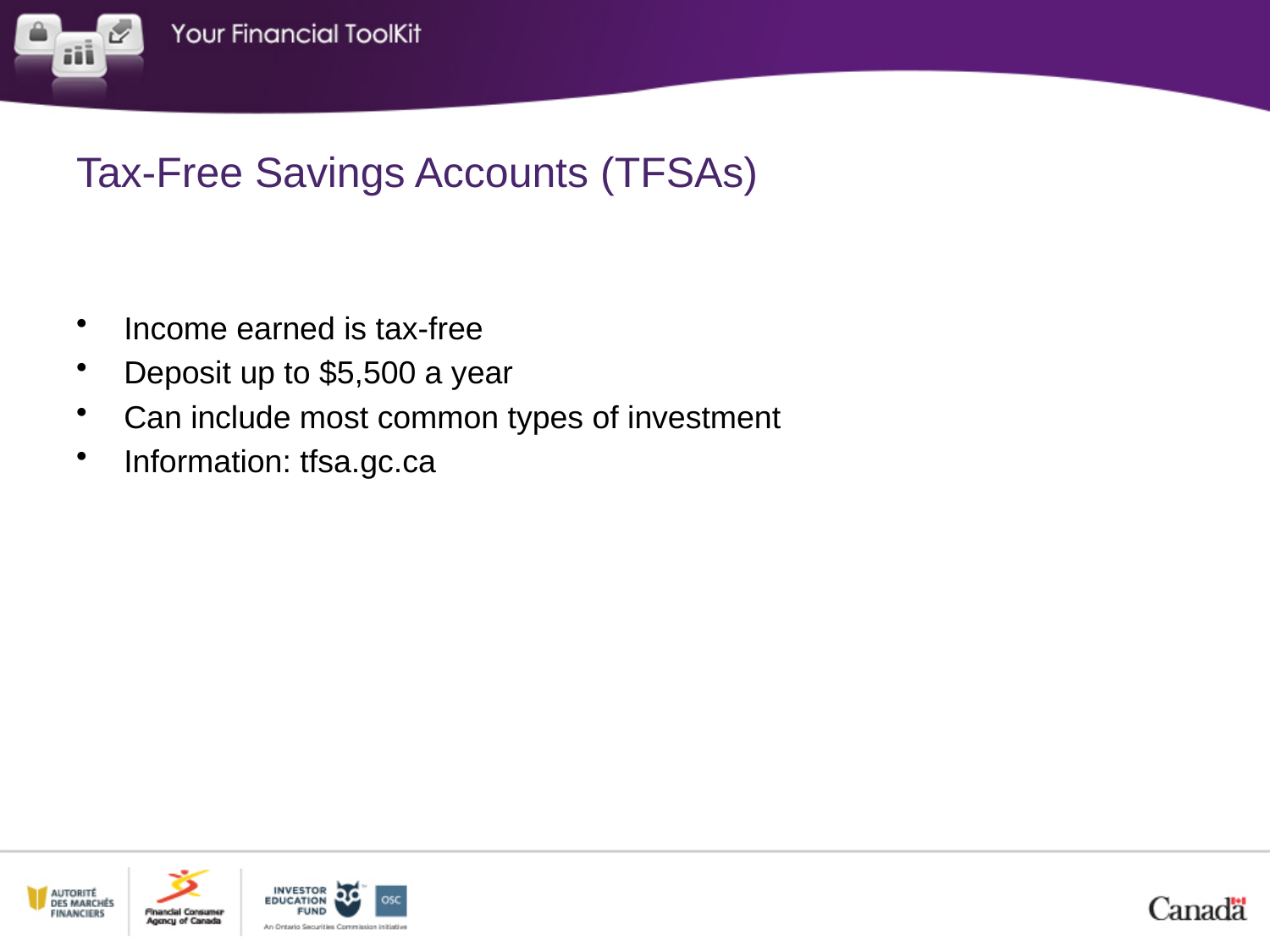

# Tax-Free Savings Accounts (TFSAs)
Income earned is tax-free
Deposit up to $5,500 a year
Can include most common types of investment
Information: tfsa.gc.ca